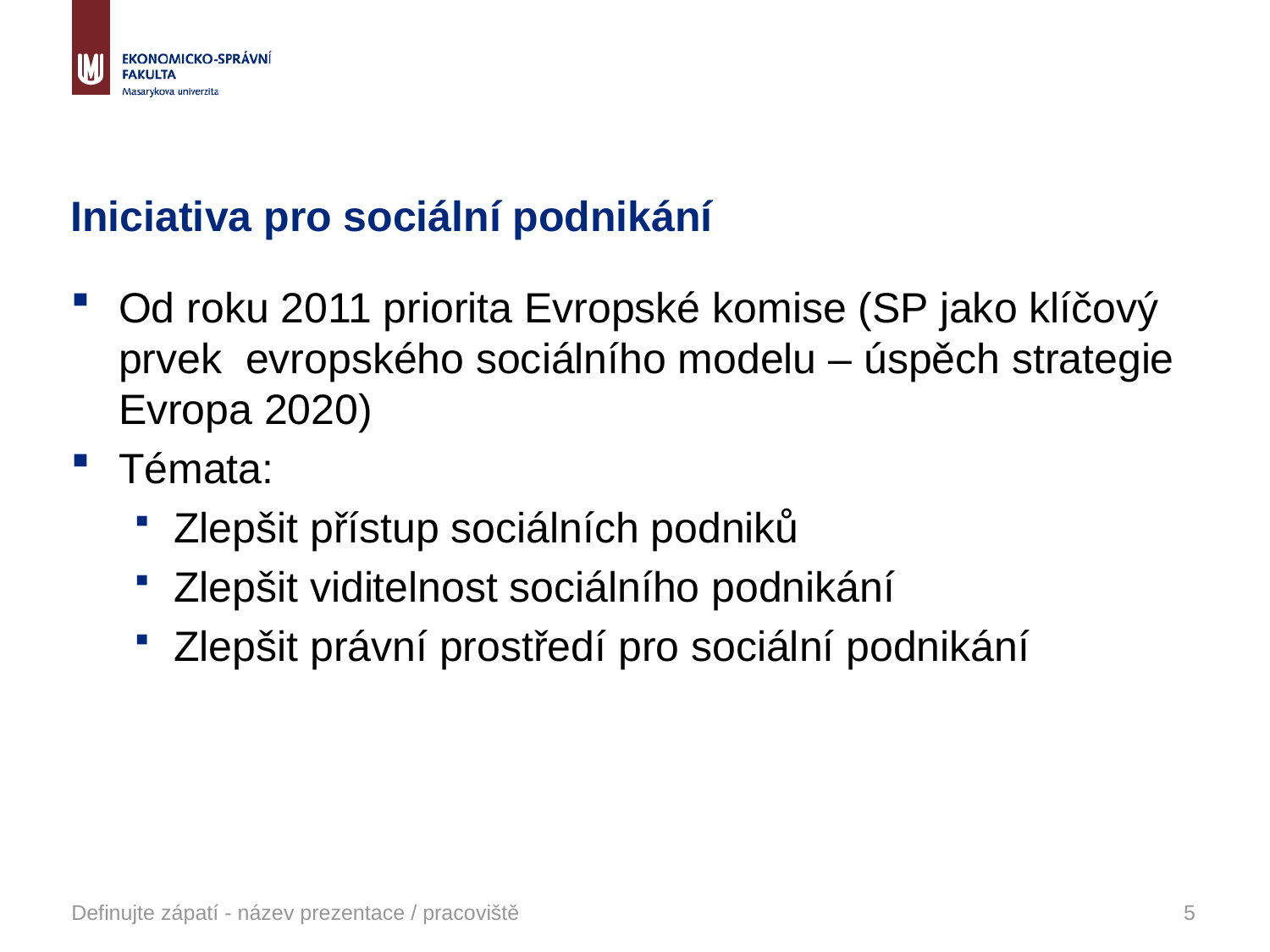

# Iniciativa pro sociální podnikání
Od roku 2011 priorita Evropské komise (SP jako klíčový prvek  evropského sociálního modelu – úspěch strategie Evropa 2020)
Témata:
Zlepšit přístup sociálních podniků
Zlepšit viditelnost sociálního podnikání
Zlepšit právní prostředí pro sociální podnikání
Definujte zápatí - název prezentace / pracoviště
5